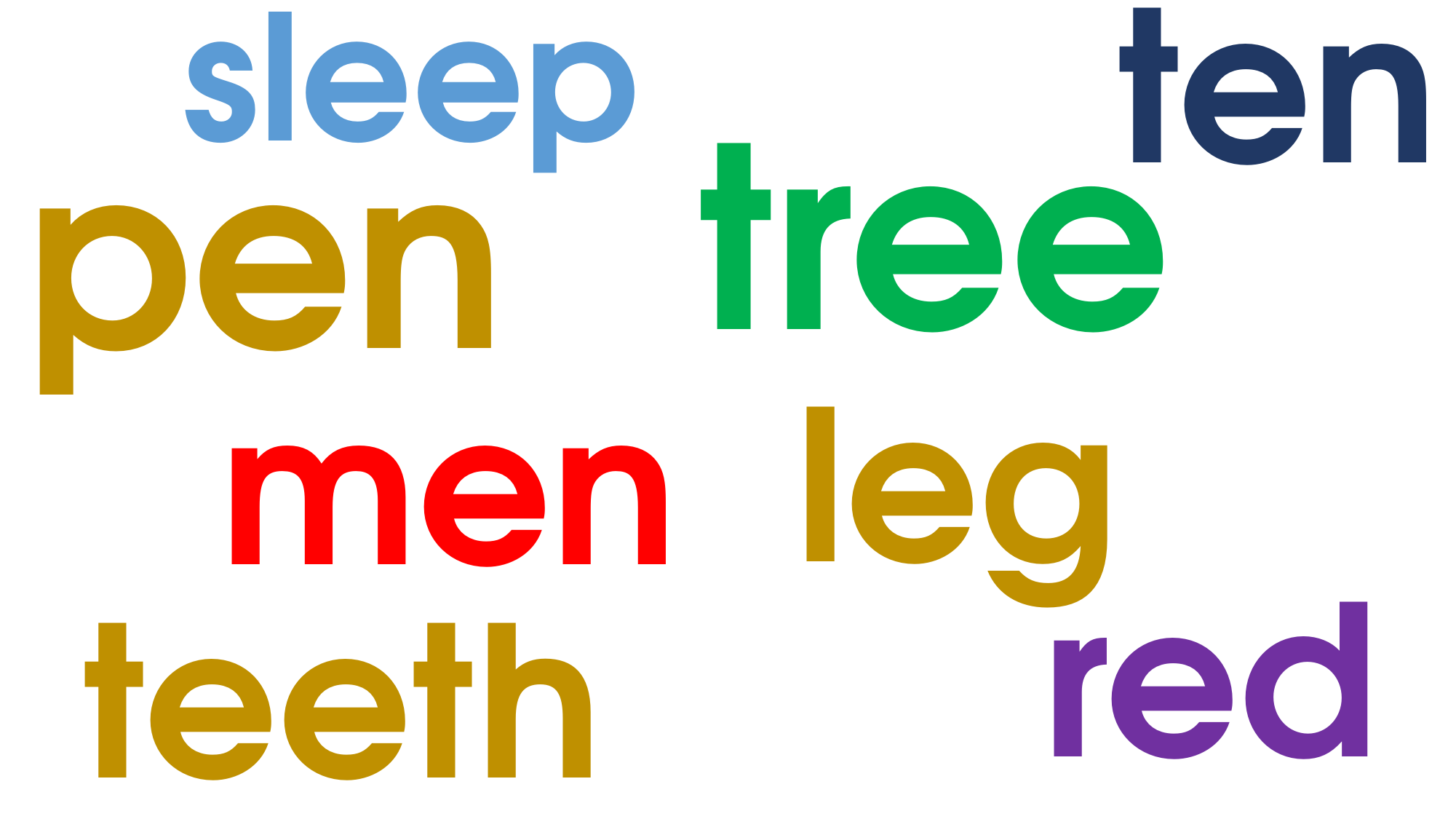

ten
sleep
tree
pen
leg
men
red
teeth